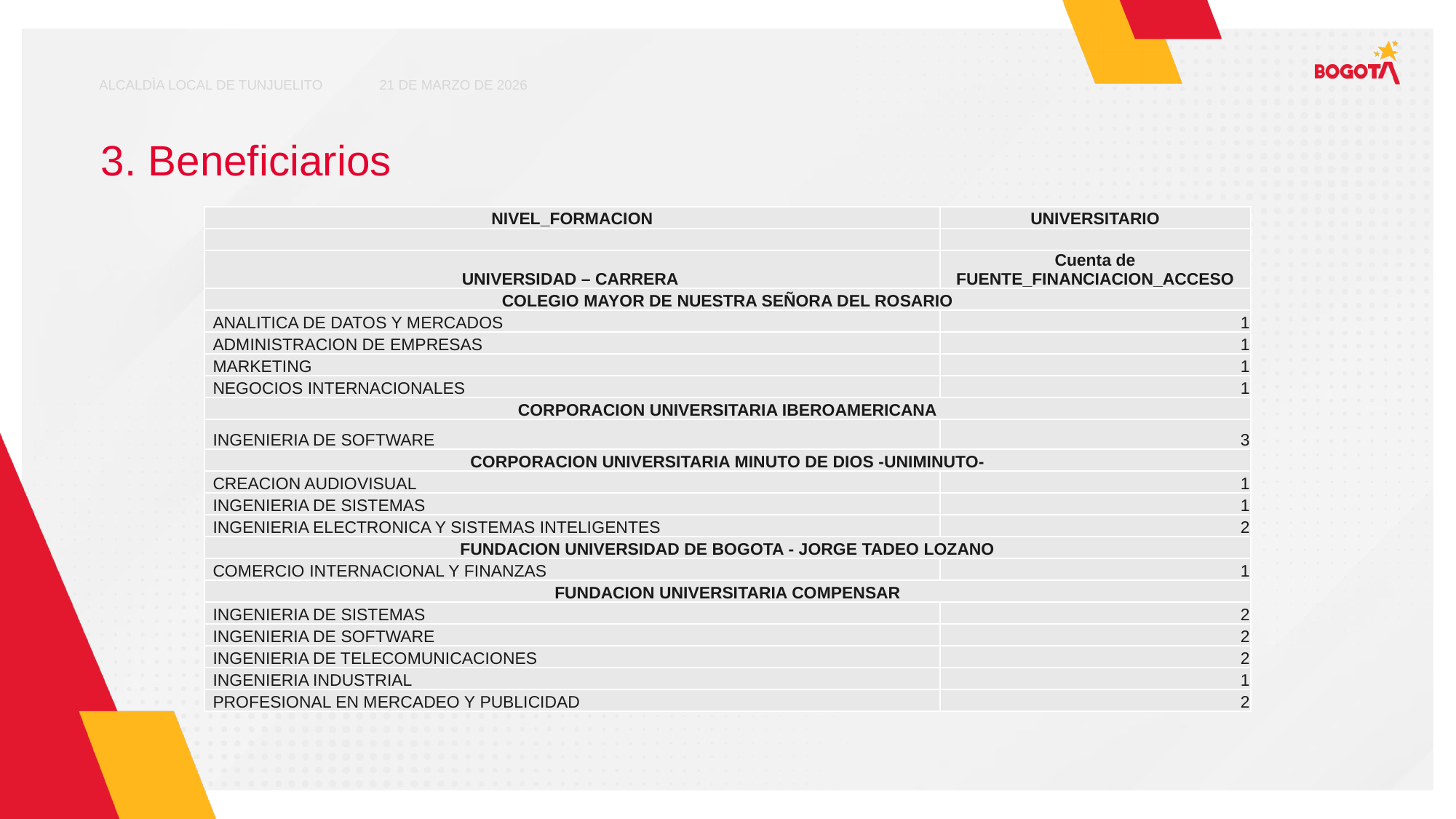

ALCALDÌA LOCAL DE TUNJUELITO
21 DE MARZO DE 2026
3. Beneficiarios
| NIVEL\_FORMACION | UNIVERSITARIO |
| --- | --- |
|  |  |
| UNIVERSIDAD – CARRERA | Cuenta de FUENTE\_FINANCIACION\_ACCESO |
| COLEGIO MAYOR DE NUESTRA SEÑORA DEL ROSARIO |  |
| ANALITICA DE DATOS Y MERCADOS | 1 |
| ADMINISTRACION DE EMPRESAS | 1 |
| MARKETING | 1 |
| NEGOCIOS INTERNACIONALES | 1 |
| CORPORACION UNIVERSITARIA IBEROAMERICANA |  |
| INGENIERIA DE SOFTWARE | 3 |
| CORPORACION UNIVERSITARIA MINUTO DE DIOS -UNIMINUTO- |  |
| CREACION AUDIOVISUAL | 1 |
| INGENIERIA DE SISTEMAS | 1 |
| INGENIERIA ELECTRONICA Y SISTEMAS INTELIGENTES | 2 |
| FUNDACION UNIVERSIDAD DE BOGOTA - JORGE TADEO LOZANO |  |
| COMERCIO INTERNACIONAL Y FINANZAS | 1 |
| FUNDACION UNIVERSITARIA COMPENSAR |  |
| INGENIERIA DE SISTEMAS | 2 |
| INGENIERIA DE SOFTWARE | 2 |
| INGENIERIA DE TELECOMUNICACIONES | 2 |
| INGENIERIA INDUSTRIAL | 1 |
| PROFESIONAL EN MERCADEO Y PUBLICIDAD | 2 |